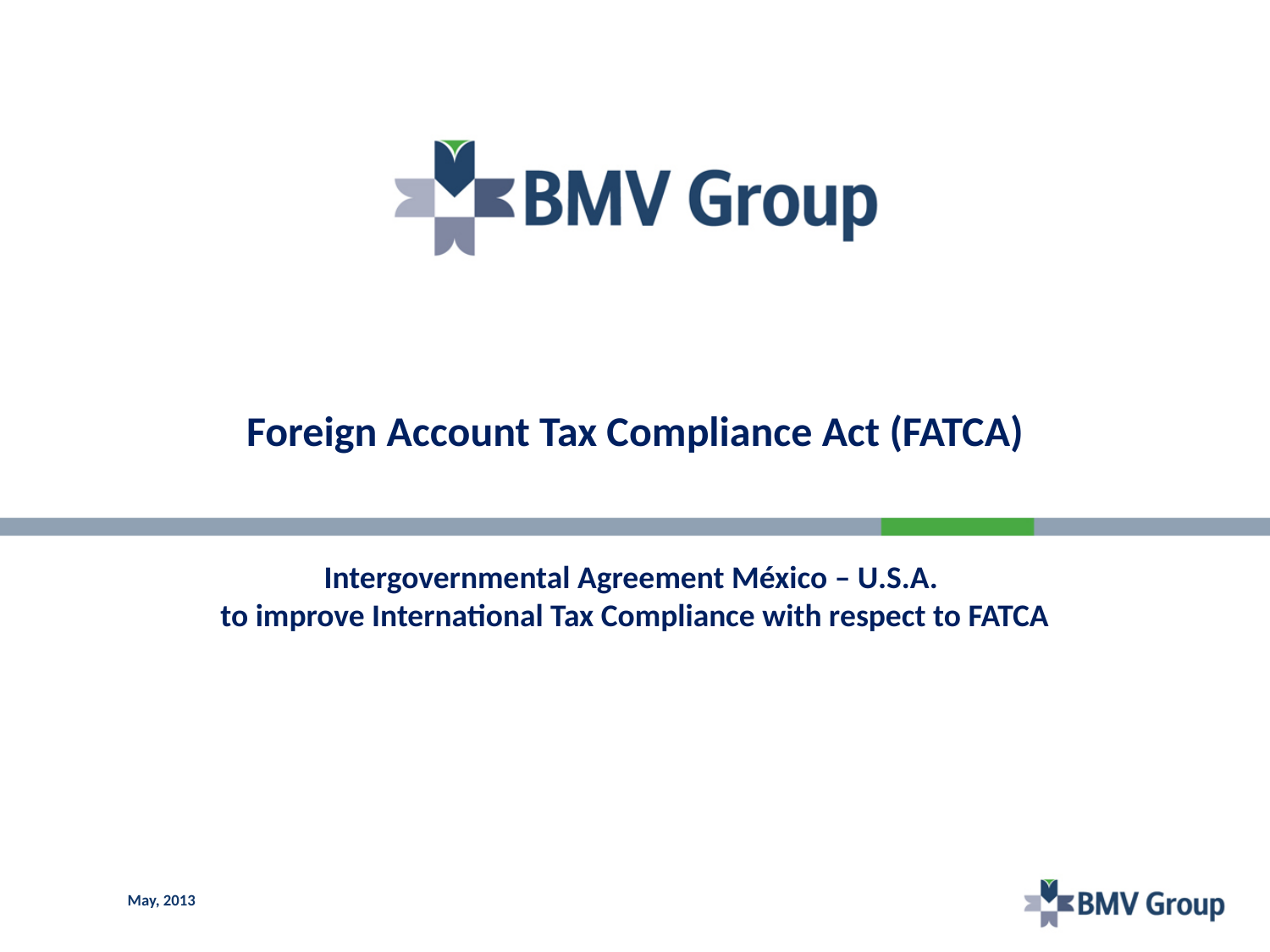

Foreign Account Tax Compliance Act (FATCA)

Intergovernmental Agreement México – U.S.A.
to improve International Tax Compliance with respect to FATCA
May, 2013